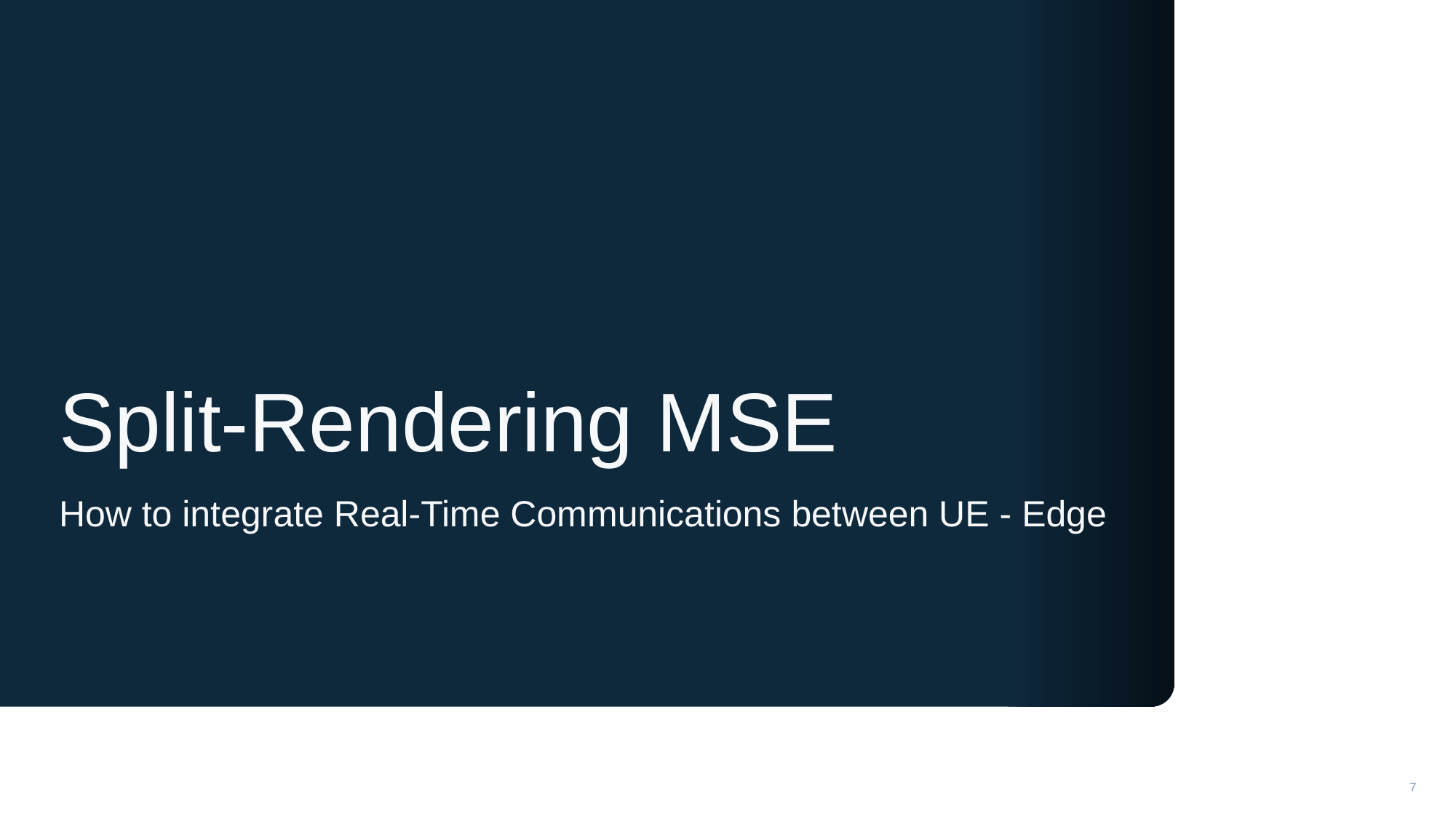

# Split-Rendering MSE
How to integrate Real-Time Communications between UE - Edge